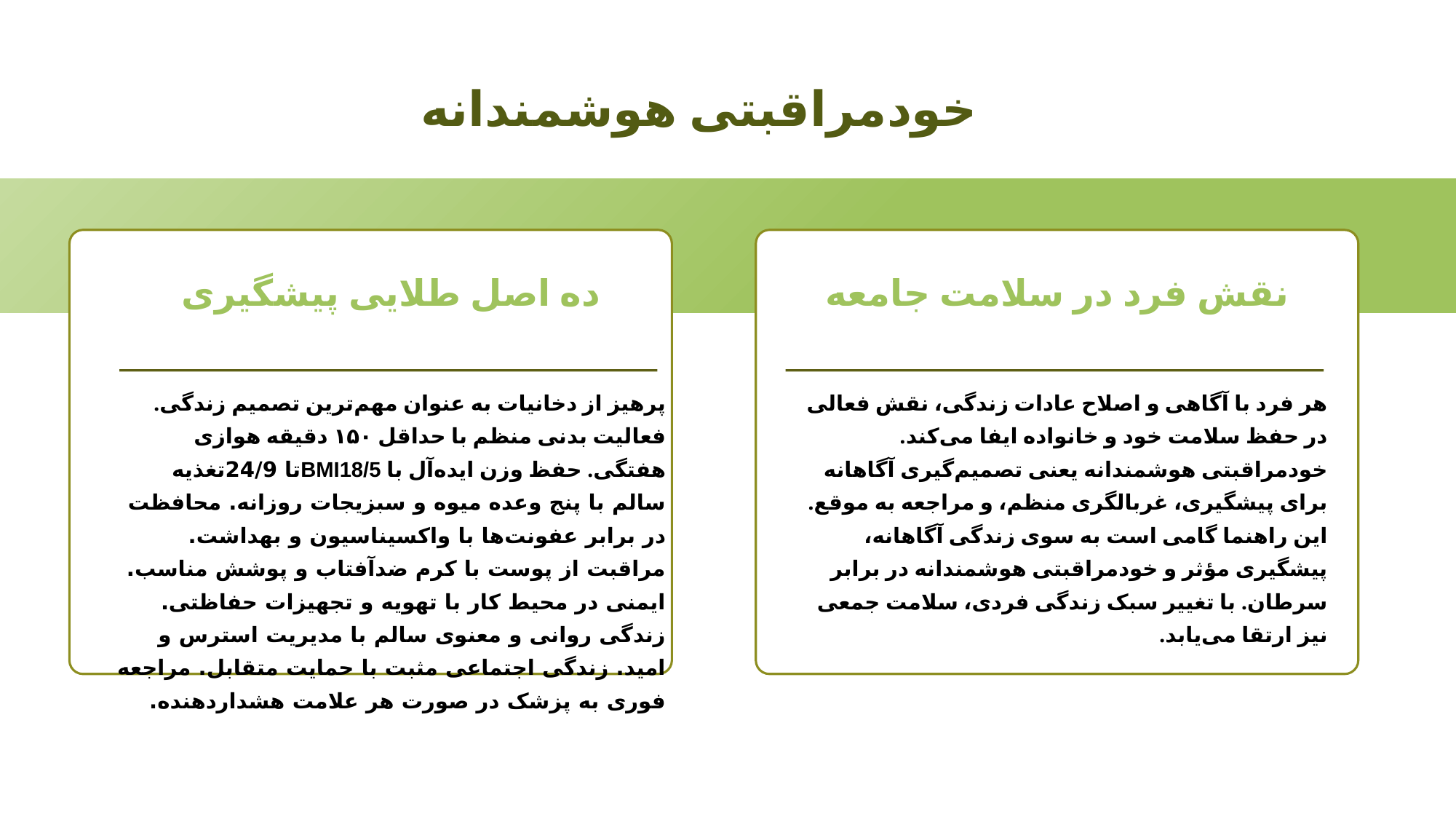

خودمراقبتی هوشمندانه

ده اصل طلایی پیشگیری
نقش فرد در سلامت جامعه

پرهیز از دخانیات به عنوان مهم‌ترین تصمیم زندگی. فعالیت بدنی منظم با حداقل ۱۵۰ دقیقه هوازی هفتگی. حفظ وزن ایده‌آل با BMI18/5تا 24/9تغذیه سالم با پنج وعده میوه و سبزیجات روزانه. محافظت در برابر عفونت‌ها با واکسیناسیون و بهداشت. مراقبت از پوست با کرم ضدآفتاب و پوشش مناسب. ایمنی در محیط کار با تهویه و تجهیزات حفاظتی. زندگی روانی و معنوی سالم با مدیریت استرس و امید. زندگی اجتماعی مثبت با حمایت متقابل. مراجعه فوری به پزشک در صورت هر علامت هشداردهنده.
هر فرد با آگاهی و اصلاح عادات زندگی، نقش فعالی در حفظ سلامت خود و خانواده ایفا می‌کند. خودمراقبتی هوشمندانه یعنی تصمیم‌گیری آگاهانه برای پیشگیری، غربالگری منظم، و مراجعه به موقع. این راهنما گامی است به سوی زندگی آگاهانه، پیشگیری مؤثر و خودمراقبتی هوشمندانه در برابر سرطان. با تغییر سبک زندگی فردی، سلامت جمعی نیز ارتقا می‌یابد.